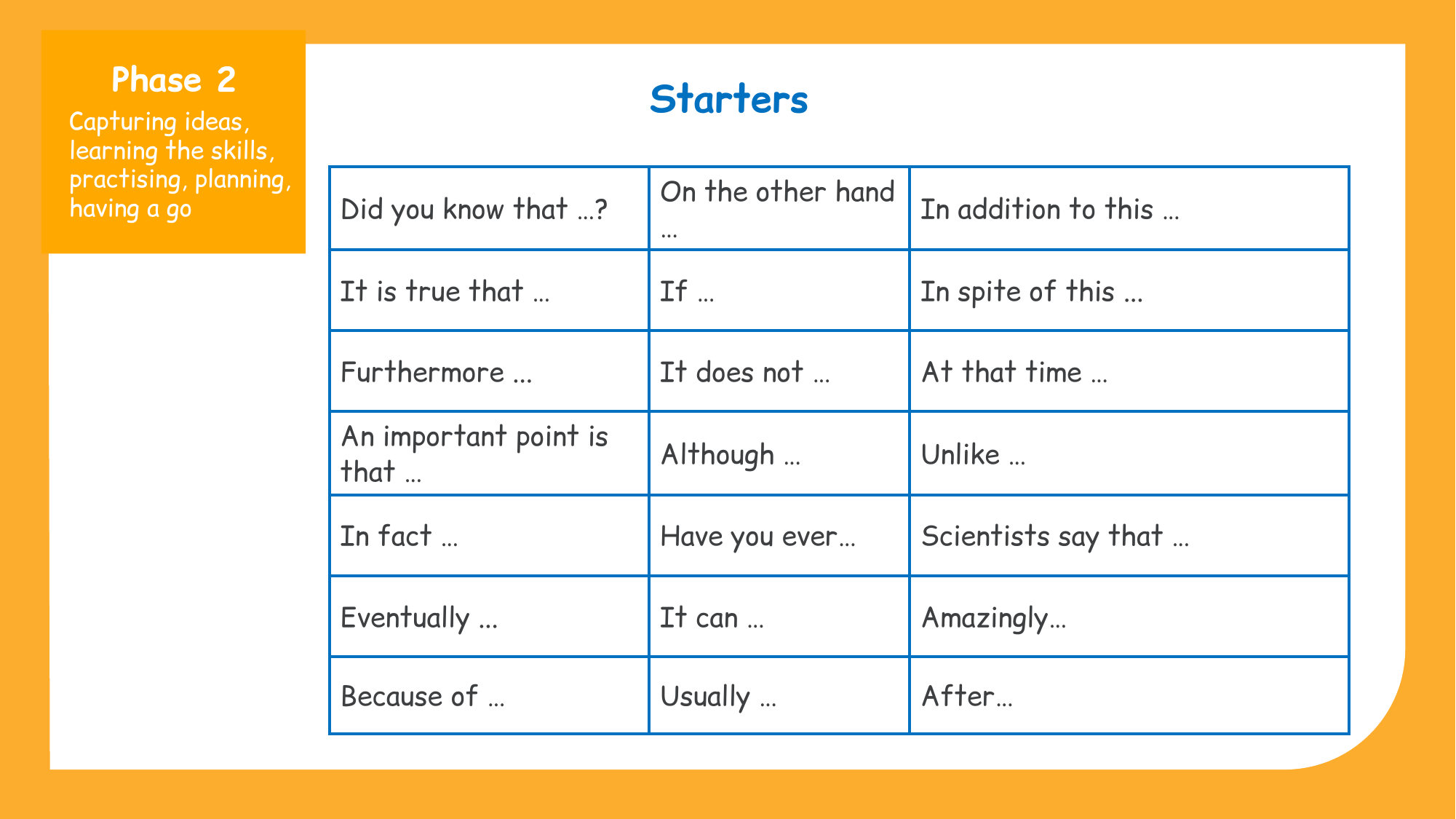

Phase 2
Capturing ideas, learning the skills, practising, planning, having a go
Starters
| Did you know that …? | On the other hand … | In addition to this … |
| --- | --- | --- |
| It is true that … | If … | In spite of this ... |
| Furthermore ... | It does not … | At that time … |
| An important point is that … | Although … | Unlike … |
| In fact … | Have you ever… | Scientists say that … |
| Eventually ... | It can … | Amazingly… |
| Because of … | Usually … | After… |